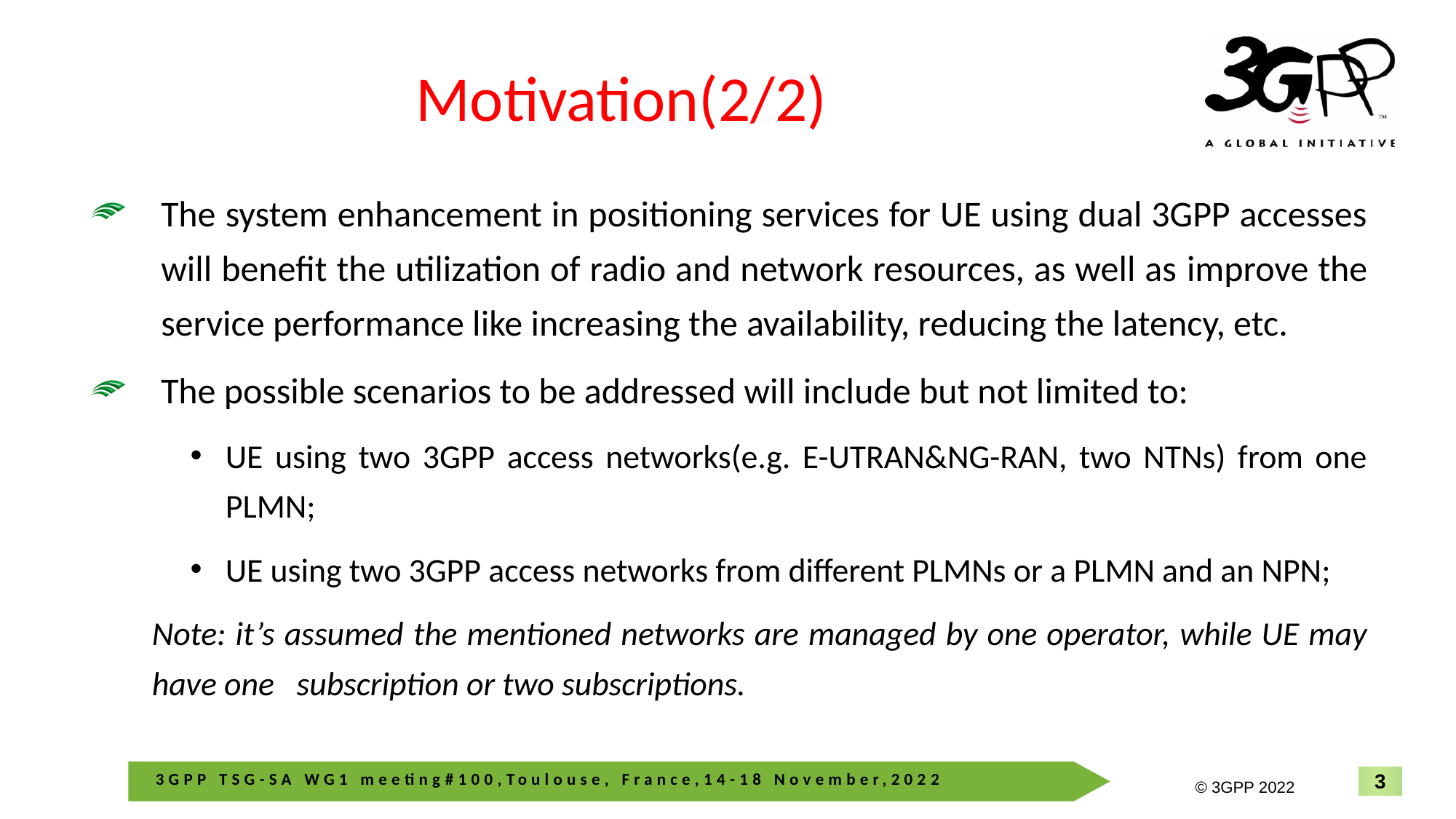

# Motivation(2/2)
The system enhancement in positioning services for UE using dual 3GPP accesses will benefit the utilization of radio and network resources, as well as improve the service performance like increasing the availability, reducing the latency, etc.
The possible scenarios to be addressed will include but not limited to:
UE using two 3GPP access networks(e.g. E-UTRAN&NG-RAN, two NTNs) from one PLMN;
UE using two 3GPP access networks from different PLMNs or a PLMN and an NPN;
Note: it’s assumed the mentioned networks are managed by one operator, while UE may have one   subscription or two subscriptions.